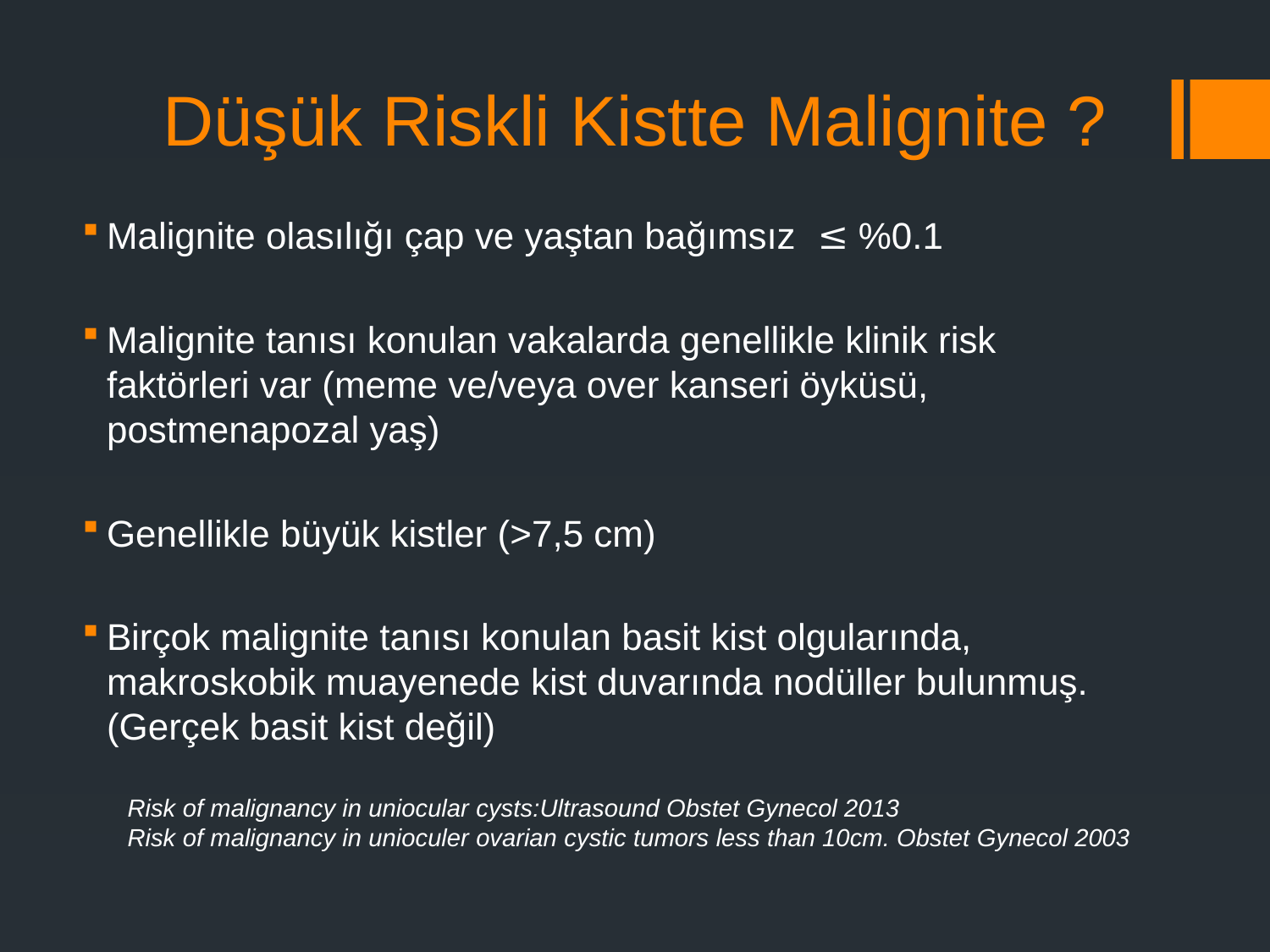

# Düşük Riskli Kistte Malignite ?
Malignite olasılığı çap ve yaştan bağımsız  ≤ %0.1

Malignite tanısı konulan vakalarda genellikle klinik risk faktörleri var (meme ve/veya over kanseri öyküsü, postmenapozal yaş)

Genellikle büyük kistler (>7,5 cm)

Birçok malignite tanısı konulan basit kist olgularında, makroskobik muayenede kist duvarında nodüller bulunmuş. (Gerçek basit kist değil)

Risk of malignancy in uniocular cysts:Ultrasound Obstet Gynecol 2013
Risk of malignancy in unioculer ovarian cystic tumors less than 10cm. Obstet Gynecol 2003